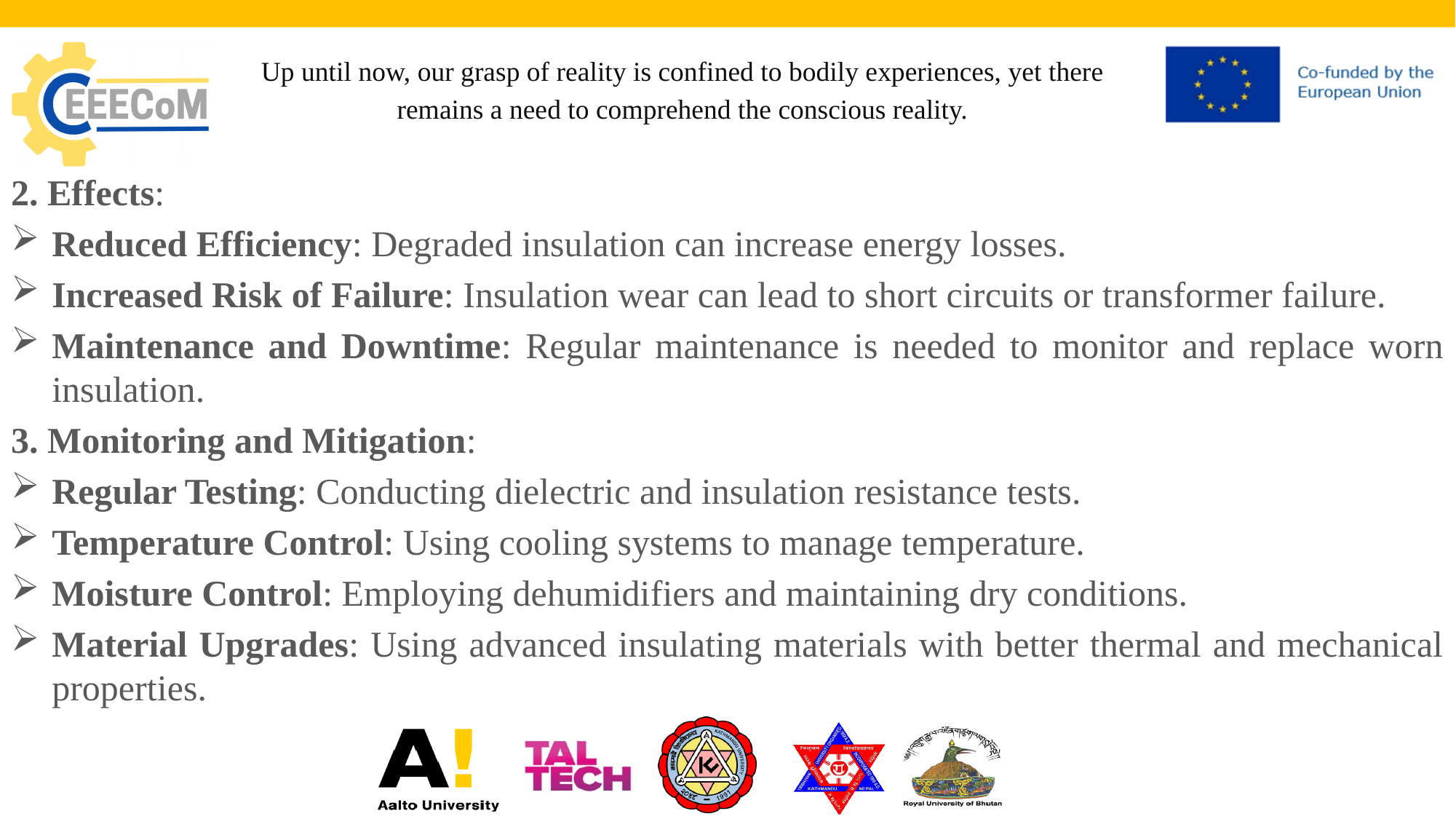

# Up until now, our grasp of reality is confined to bodily experiences, yet there remains a need to comprehend the conscious reality.
2. Effects:
Reduced Efficiency: Degraded insulation can increase energy losses.
Increased Risk of Failure: Insulation wear can lead to short circuits or transformer failure.
Maintenance and Downtime: Regular maintenance is needed to monitor and replace worn insulation.
3. Monitoring and Mitigation:
Regular Testing: Conducting dielectric and insulation resistance tests.
Temperature Control: Using cooling systems to manage temperature.
Moisture Control: Employing dehumidifiers and maintaining dry conditions.
Material Upgrades: Using advanced insulating materials with better thermal and mechanical properties.